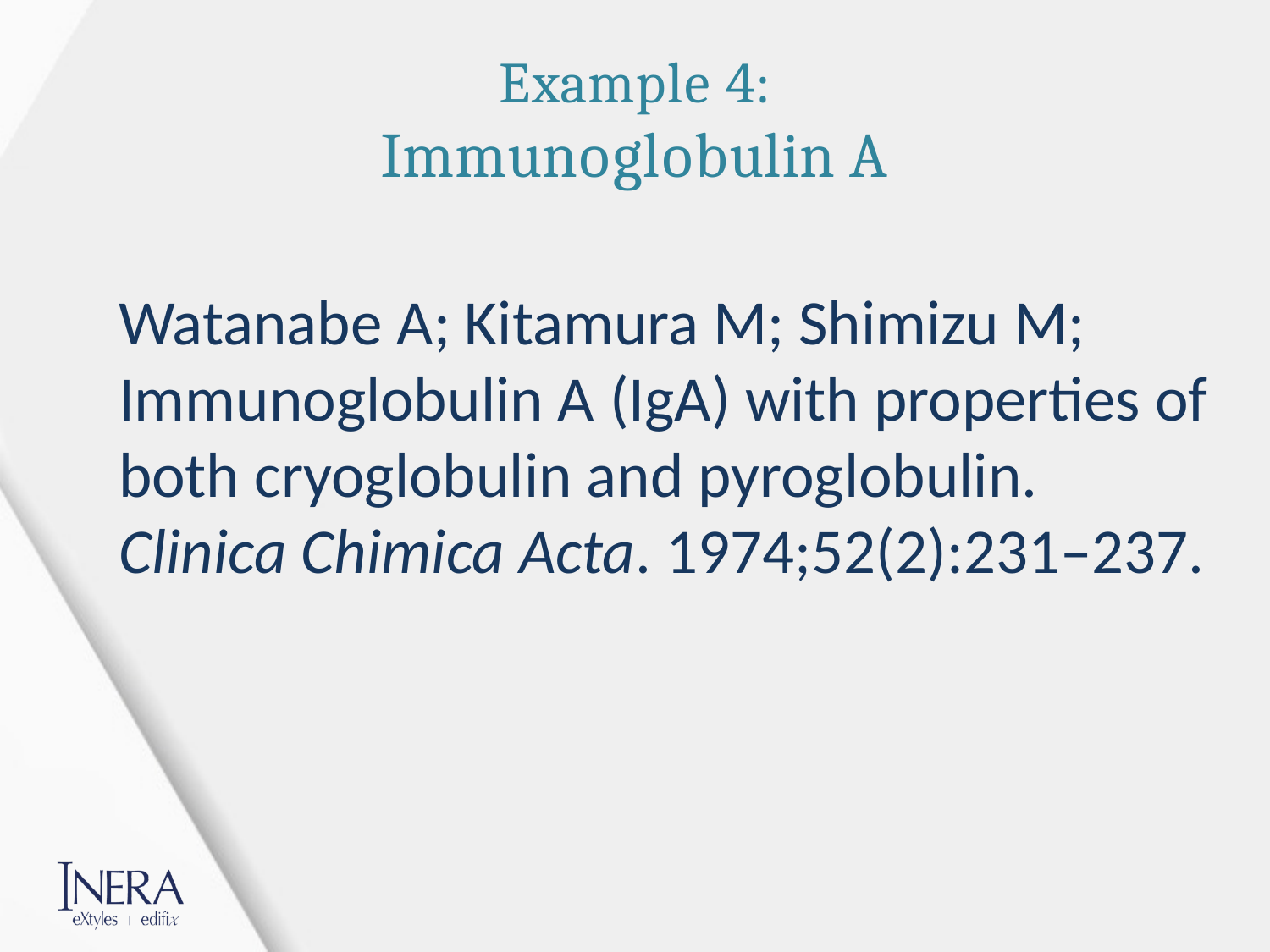

# Example 4: Immunoglobulin A
Watanabe A; Kitamura M; Shimizu M; Immunoglobulin A (IgA) with properties of both cryoglobulin and pyroglobulin. Clinica Chimica Acta. 1974;52(2):231–237.